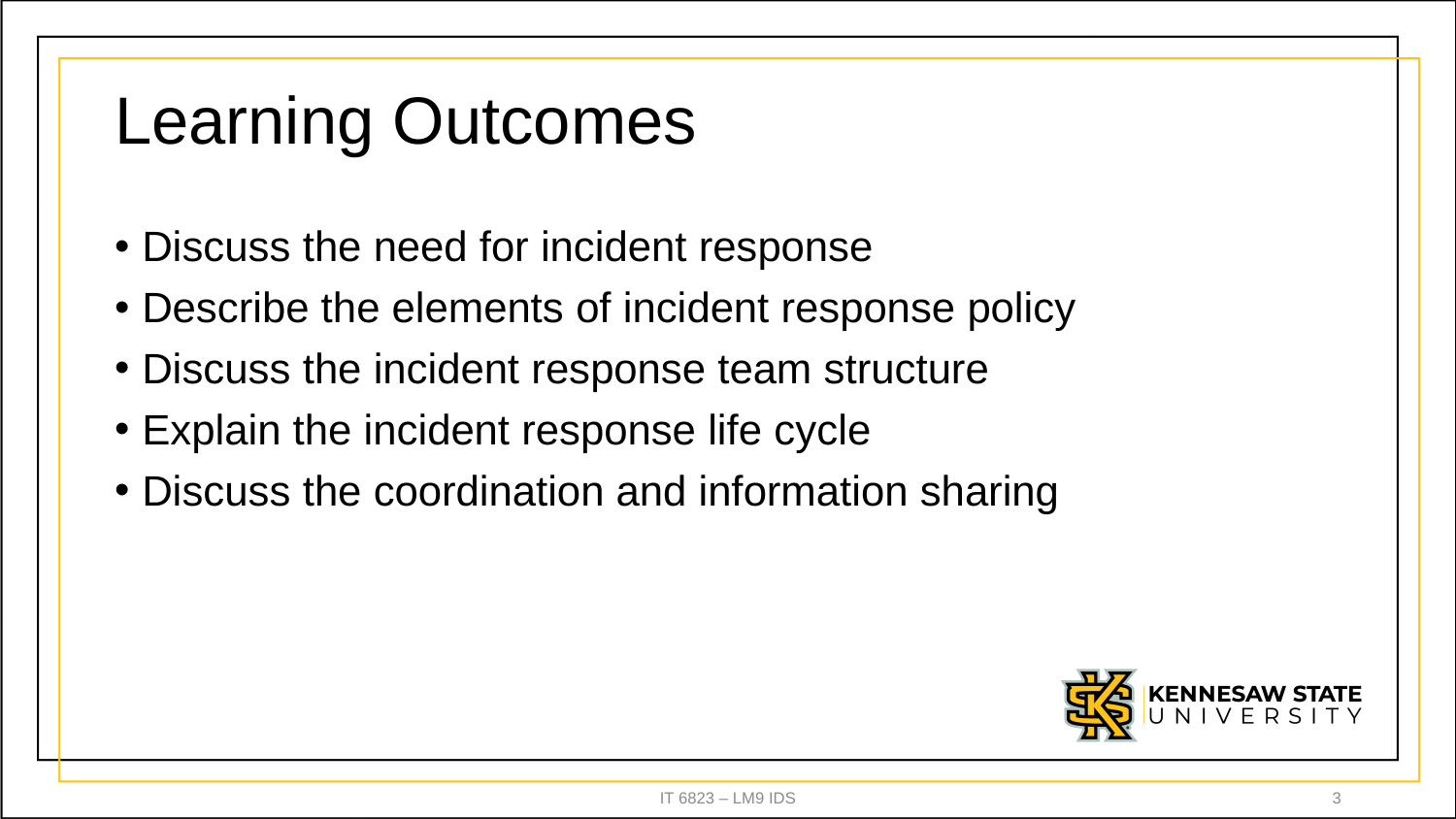

# Learning Outcomes
Discuss the need for incident response
Describe the elements of incident response policy
Discuss the incident response team structure
Explain the incident response life cycle
Discuss the coordination and information sharing

IT 6823 – LM9 IDS
3